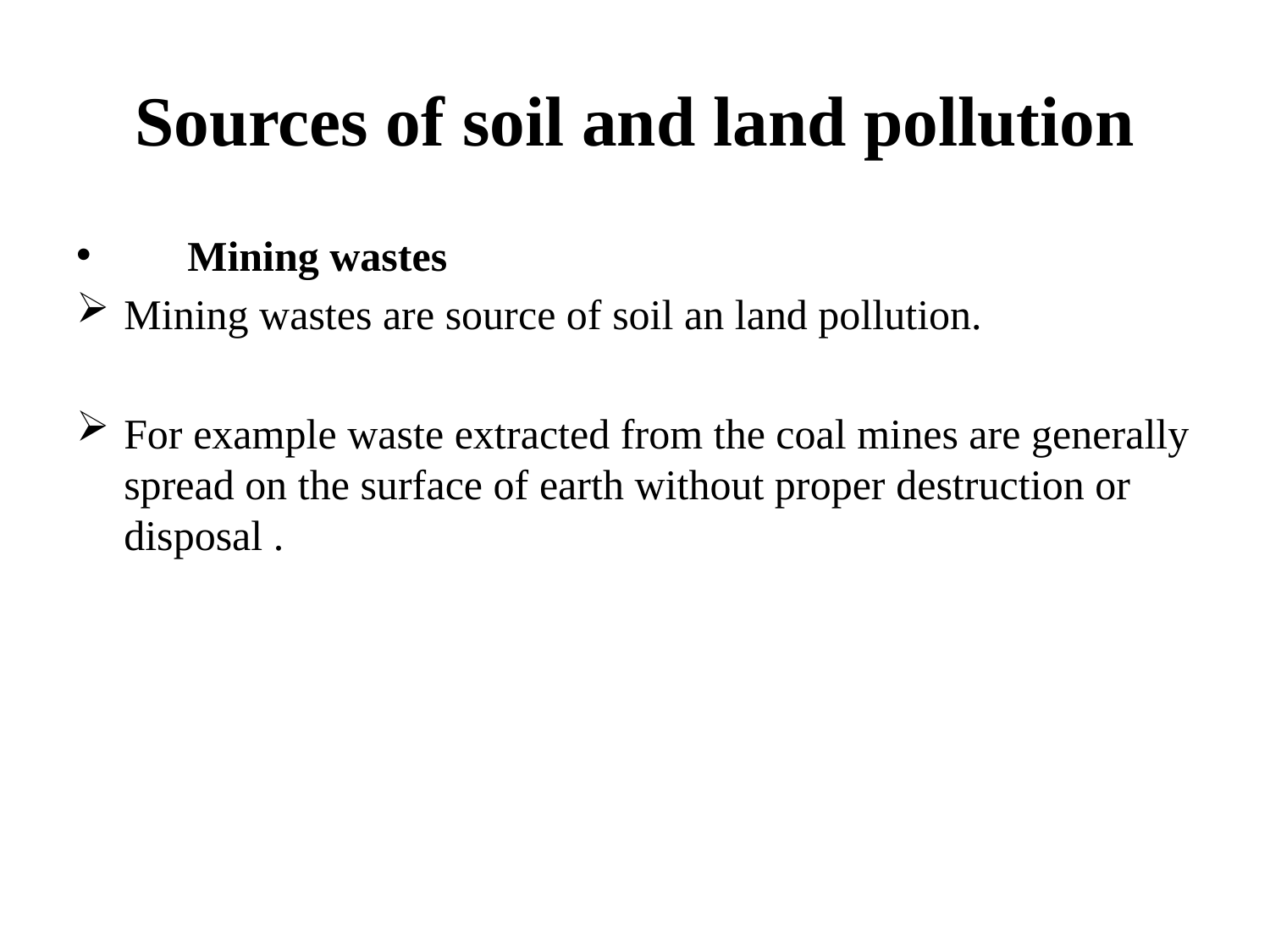

# Sources of soil and land pollution
      Mining wastes
Mining wastes are source of soil an land pollution.

For example waste extracted from the coal mines are generally spread on the surface of earth without proper destruction or disposal .